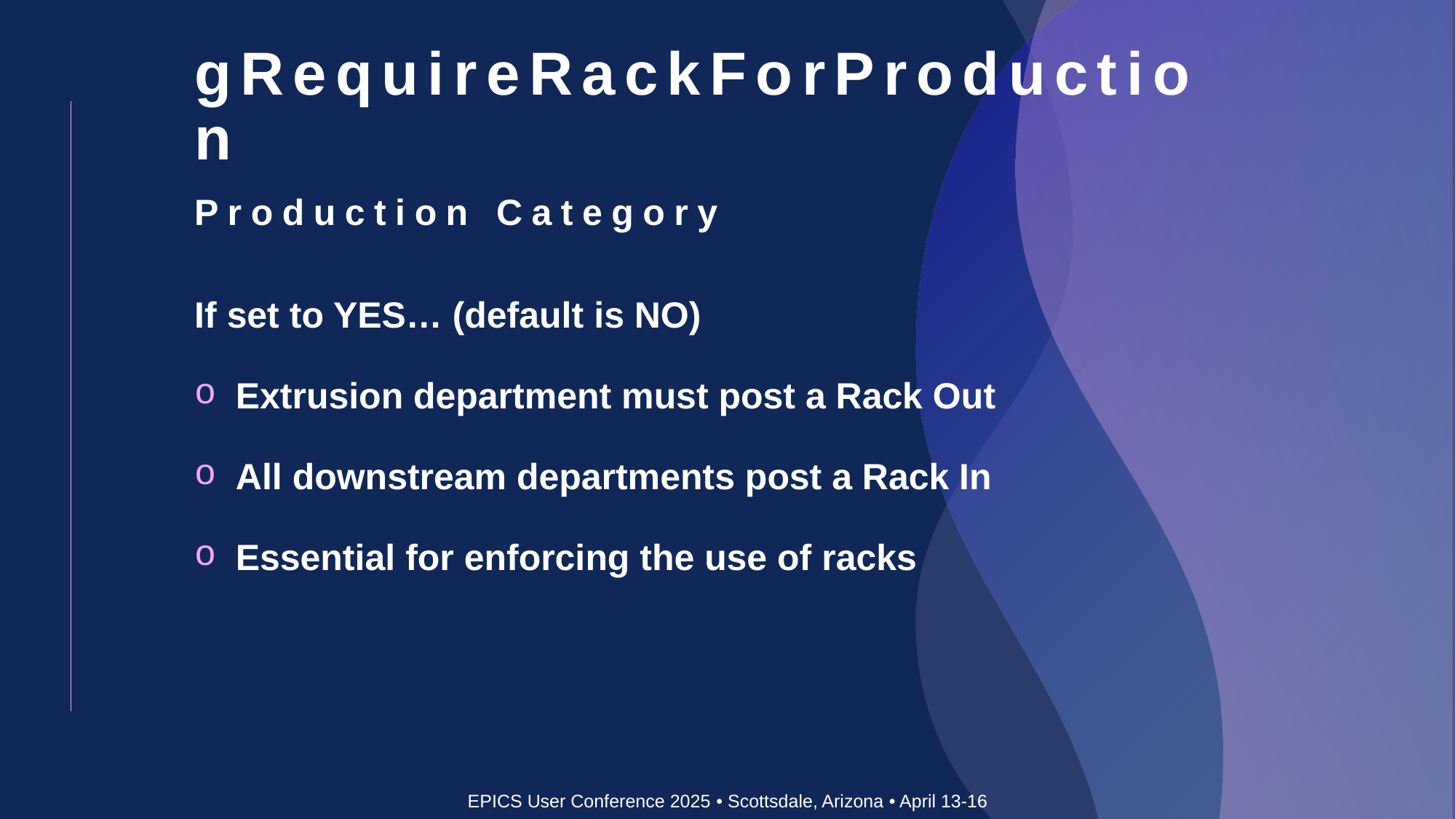

# gRequireRackForProduction Production Category
If set to YES… (default is NO)
Extrusion department must post a Rack Out
All downstream departments post a Rack In
Essential for enforcing the use of racks